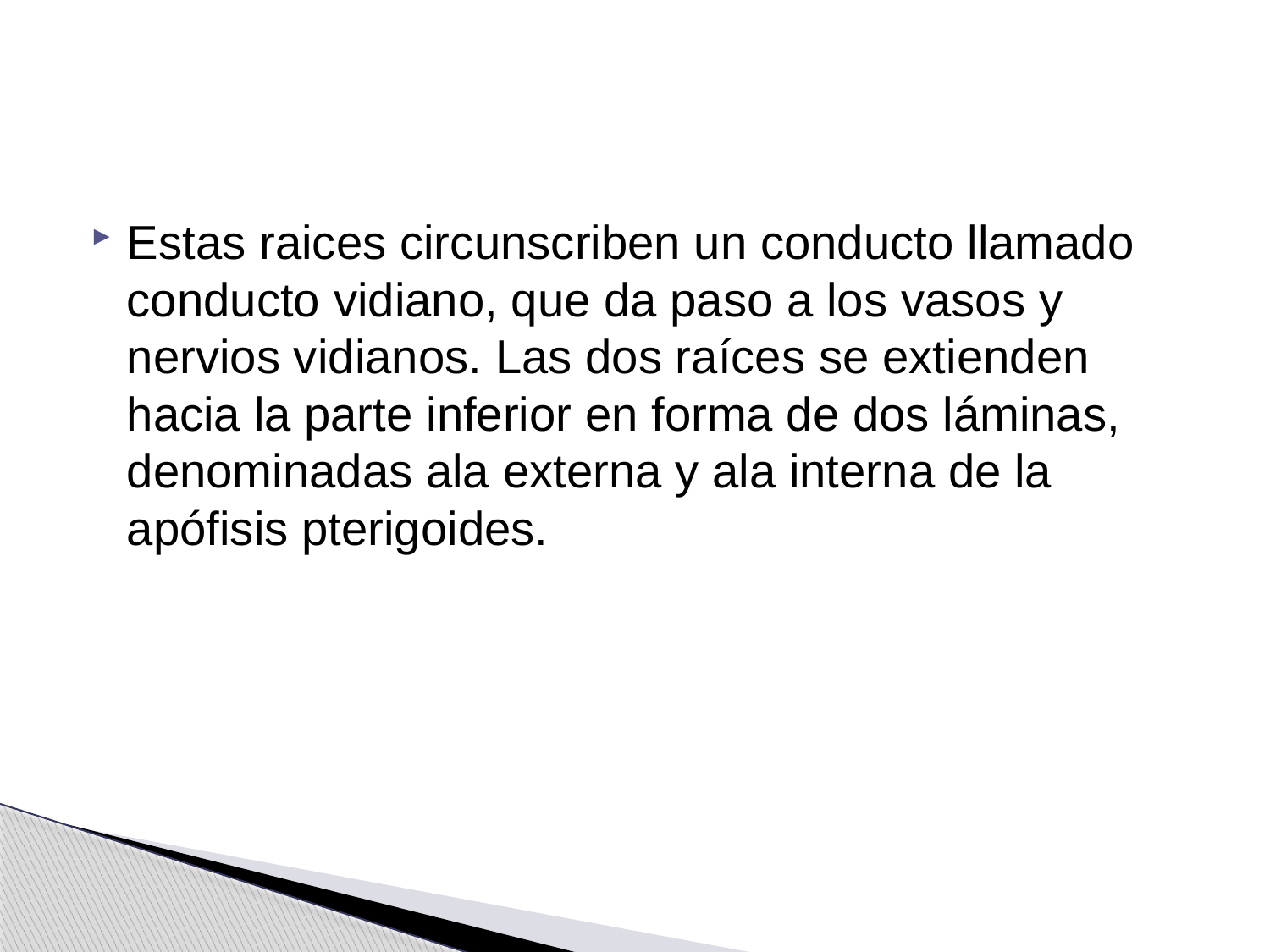

#
Estas raices circunscriben un conducto llamado conducto vidiano, que da paso a los vasos y nervios vidianos. Las dos raíces se extienden hacia la parte inferior en forma de dos láminas, denominadas ala externa y ala interna de la apófisis pterigoides.